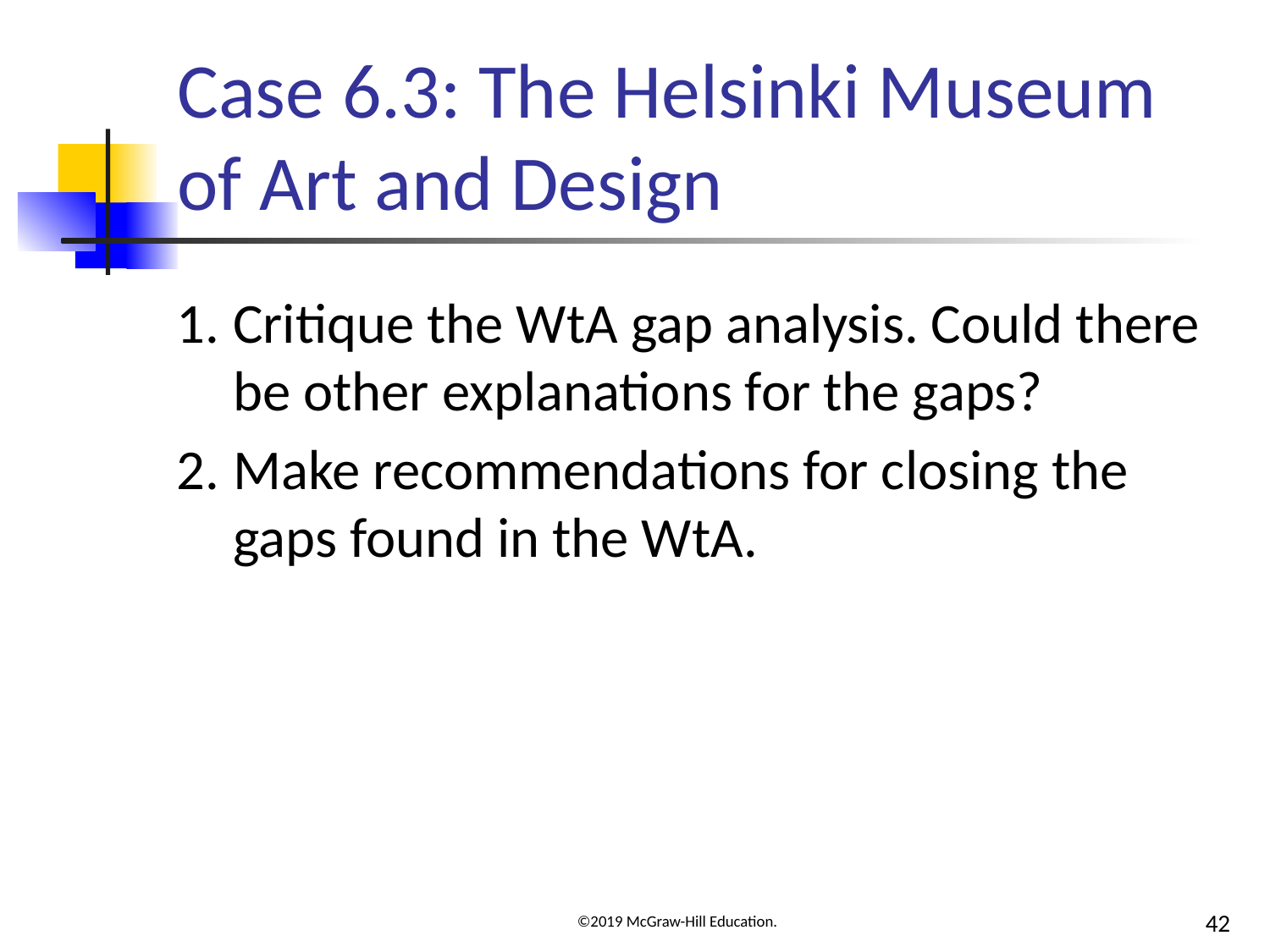

# Case 6.3: The Helsinki Museum of Art and Design
Critique the WtA gap analysis. Could there be other explanations for the gaps?
Make recommendations for closing the gaps found in the WtA.